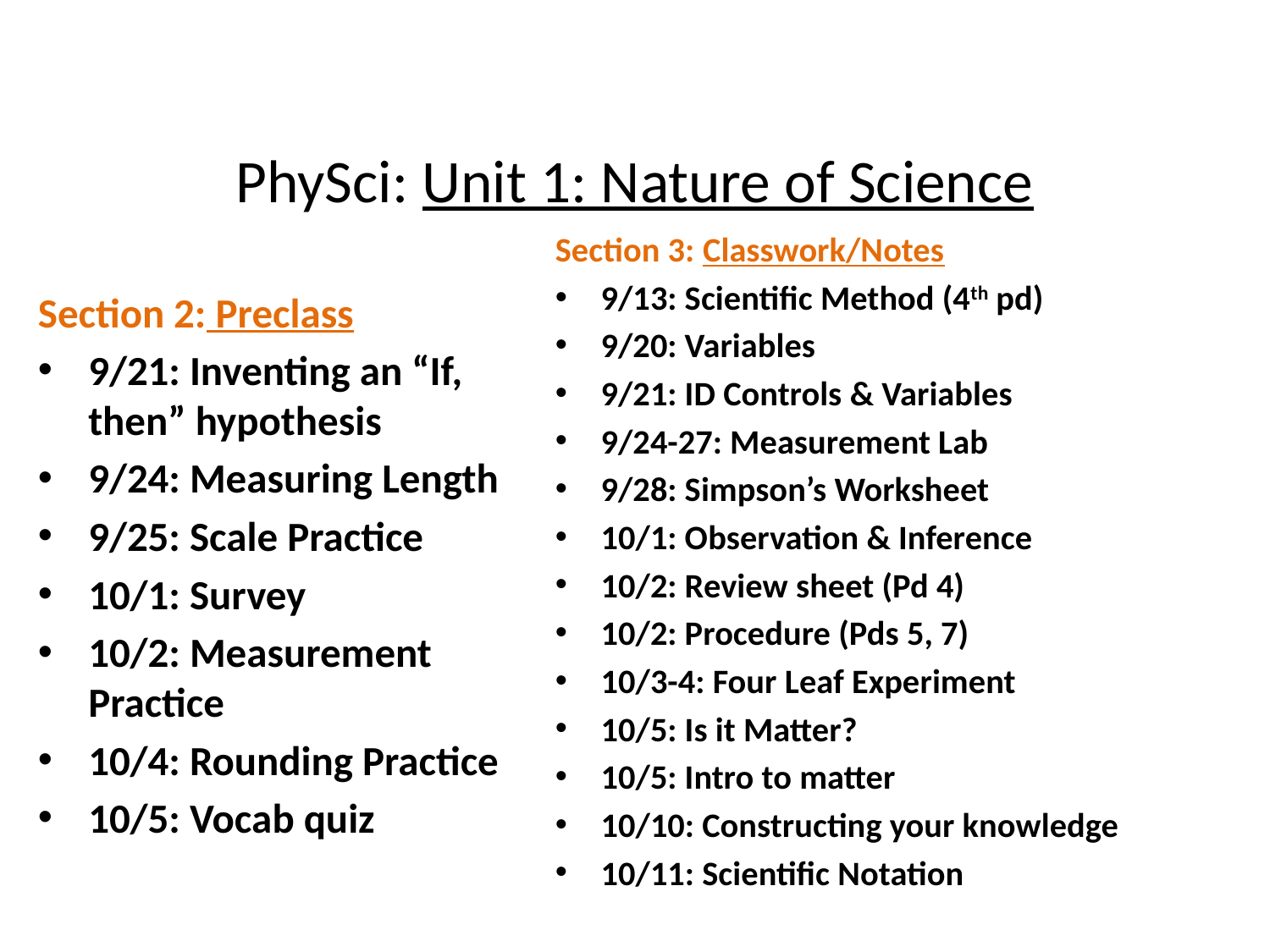

# PhySci: Unit 1: Nature of Science
Section 3: Classwork/Notes
9/13: Scientific Method (4th pd)
9/20: Variables
9/21: ID Controls & Variables
9/24-27: Measurement Lab
9/28: Simpson’s Worksheet
10/1: Observation & Inference
10/2: Review sheet (Pd 4)
10/2: Procedure (Pds 5, 7)
10/3-4: Four Leaf Experiment
10/5: Is it Matter?
10/5: Intro to matter
10/10: Constructing your knowledge
10/11: Scientific Notation

Section 2: Preclass
9/21: Inventing an “If, then” hypothesis
9/24: Measuring Length
9/25: Scale Practice
10/1: Survey
10/2: Measurement Practice
10/4: Rounding Practice
10/5: Vocab quiz